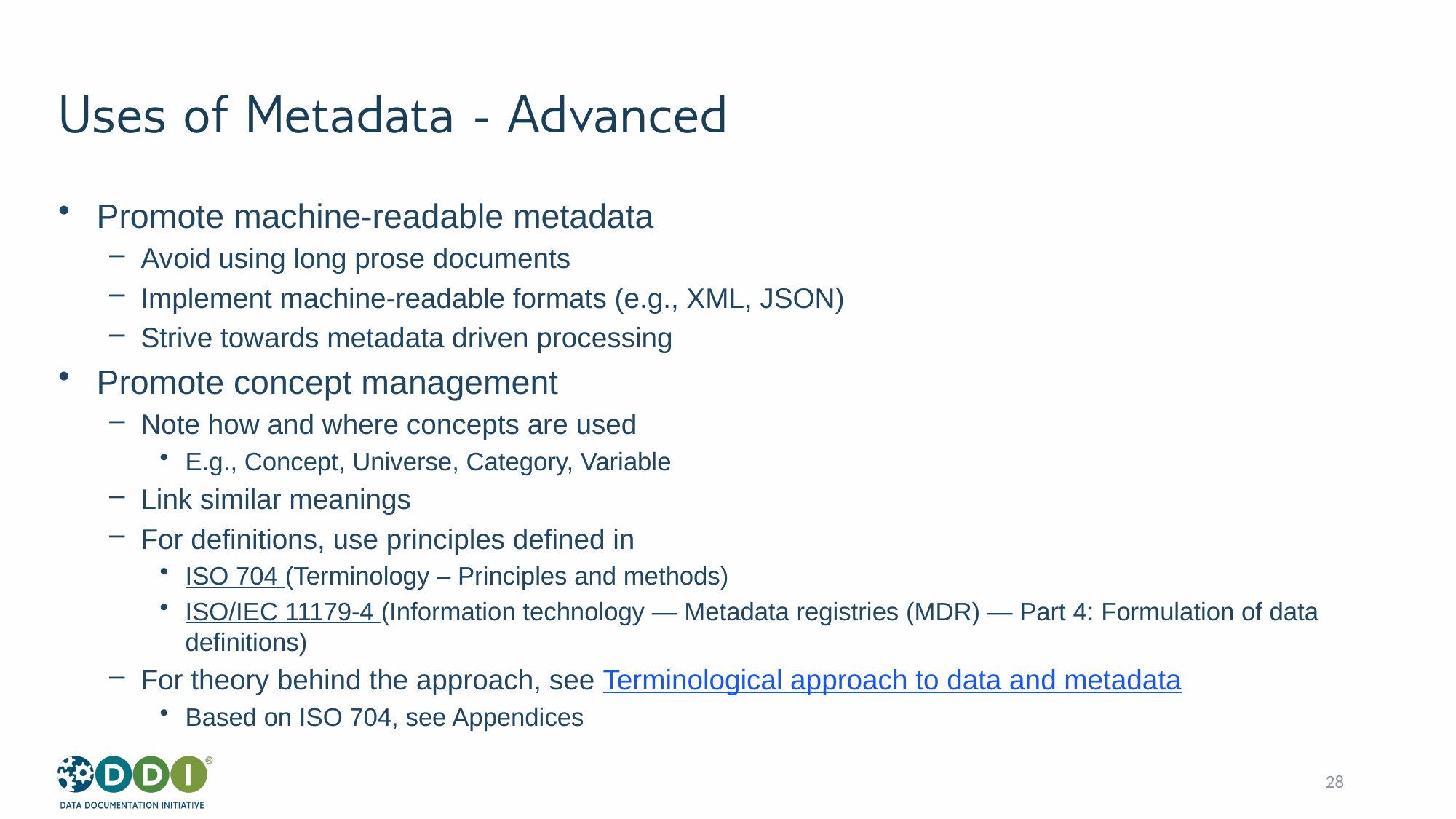

# Uses of Metadata - Advanced
Promote machine-readable metadata
Avoid using long prose documents
Implement machine-readable formats (e.g., XML, JSON)
Strive towards metadata driven processing
Promote concept management
Note how and where concepts are used
E.g., Concept, Universe, Category, Variable
Link similar meanings
For definitions, use principles defined in
ISO 704 (Terminology – Principles and methods)
ISO/IEC 11179-4 (Information technology — Metadata registries (MDR) — Part 4: Formulation of data definitions)
For theory behind the approach, see Terminological approach to data and metadata
Based on ISO 704, see Appendices
28